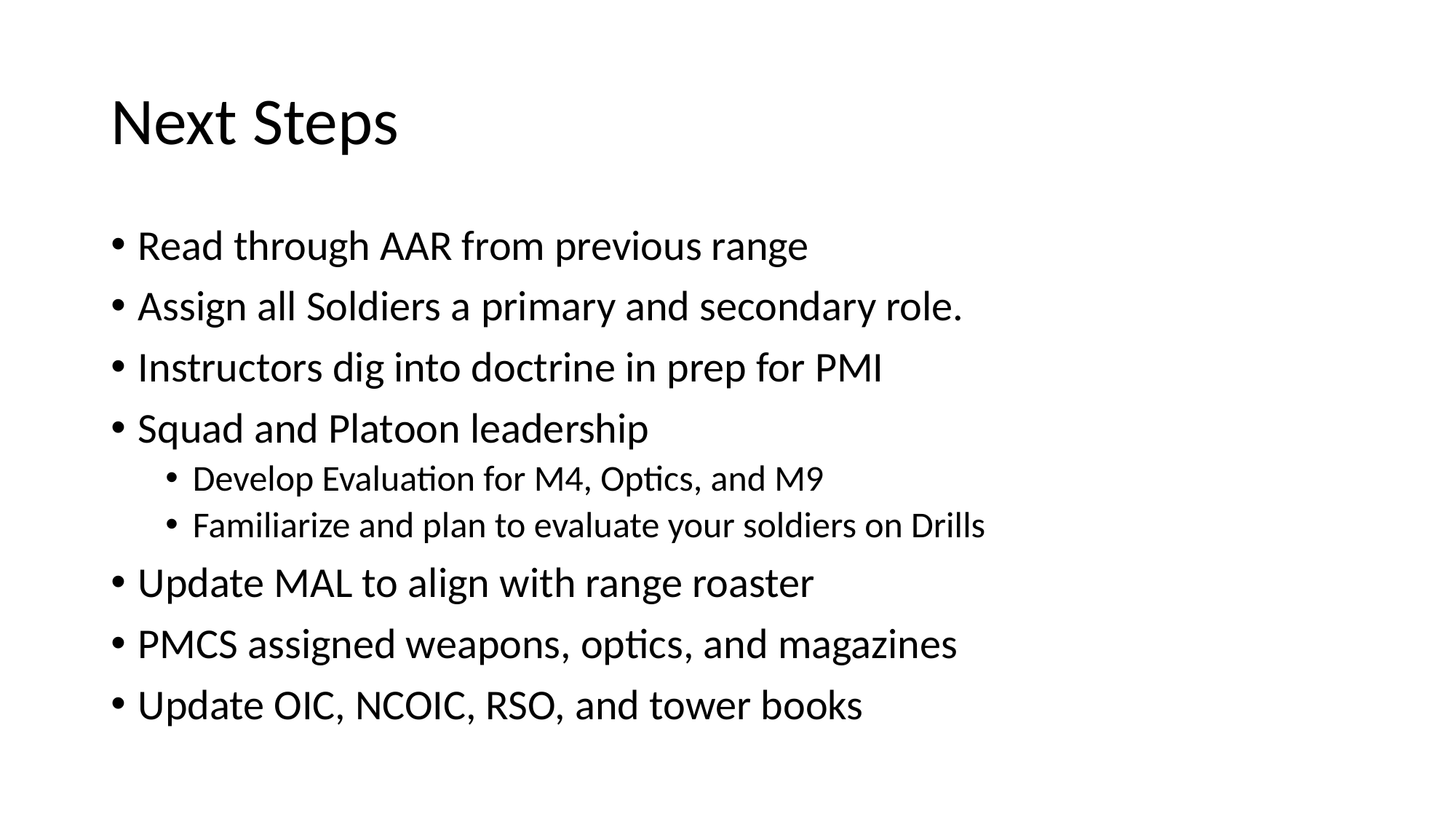

# Next Steps
Read through AAR from previous range
Assign all Soldiers a primary and secondary role.
Instructors dig into doctrine in prep for PMI
Squad and Platoon leadership
Develop Evaluation for M4, Optics, and M9
Familiarize and plan to evaluate your soldiers on Drills
Update MAL to align with range roaster
PMCS assigned weapons, optics, and magazines
Update OIC, NCOIC, RSO, and tower books